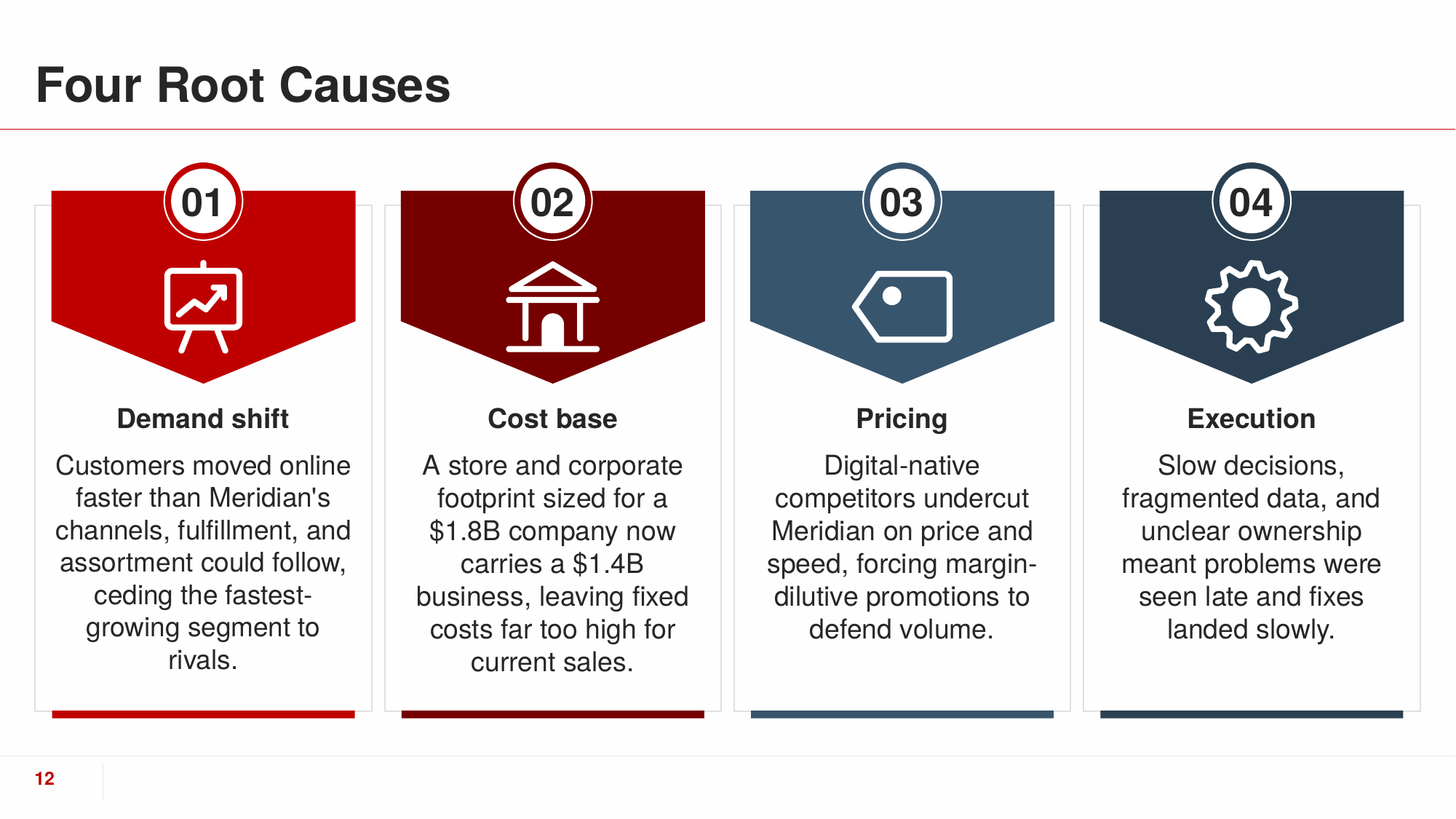

# Four Root Causes

01

02

03

04

Demand shift
Cost base
Pricing
Execution
Customers moved online faster than Meridian's channels, fulfillment, and assortment could follow, ceding the fastest-growing segment to rivals.
A store and corporate footprint sized for a $1.8B company now carries a $1.4B business, leaving fixed costs far too high for current sales.
Digital-native competitors undercut Meridian on price and speed, forcing margin-dilutive promotions to defend volume.
Slow decisions, fragmented data, and unclear ownership meant problems were seen late and fixes landed slowly.

12